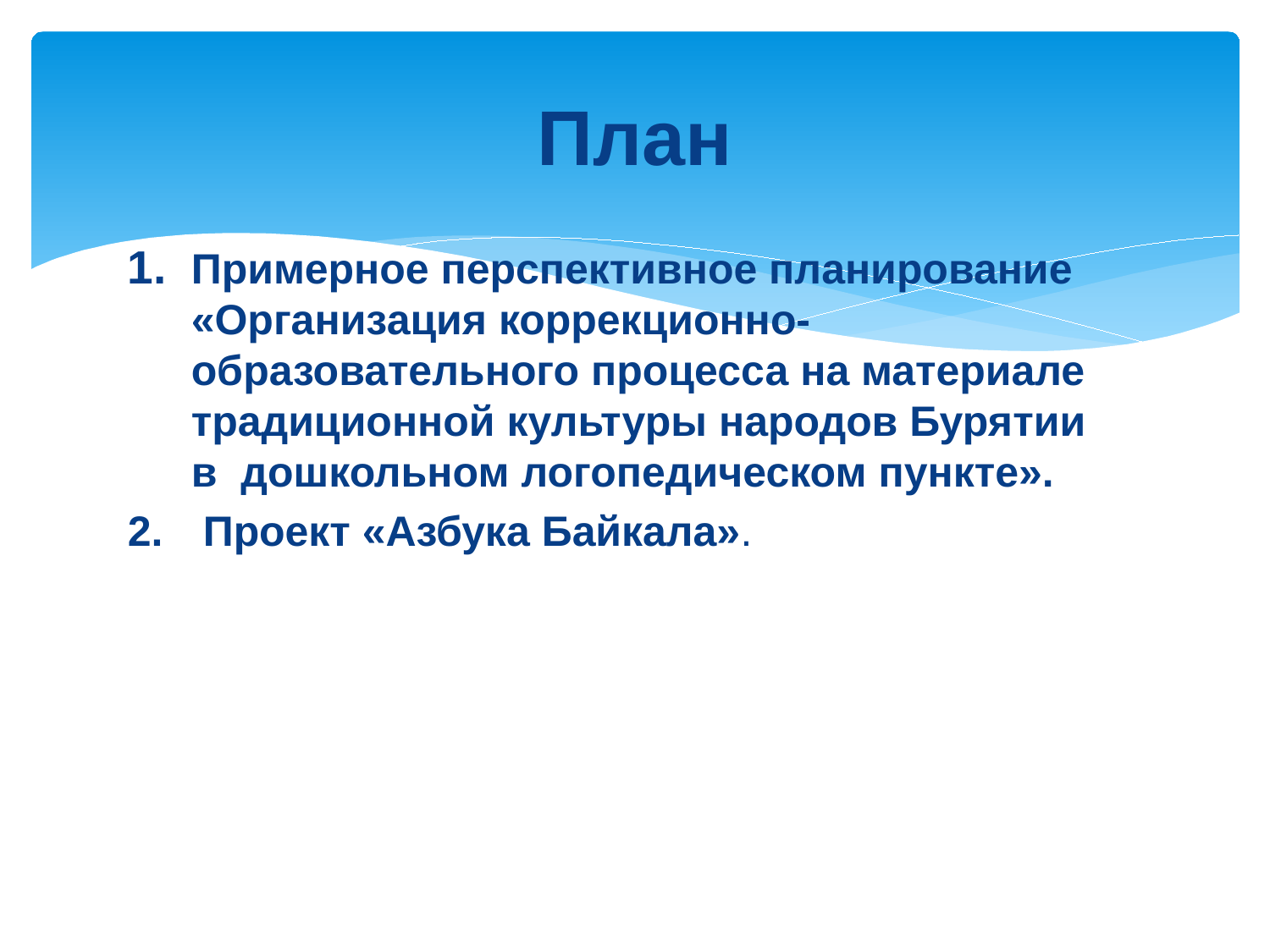

# План

Примерное перспективное планирование «Организация коррекционно-образовательного процесса на материале традиционной культуры народов Бурятии  в  дошкольном логопедическом пункте».
 Проект «Азбука Байкала».